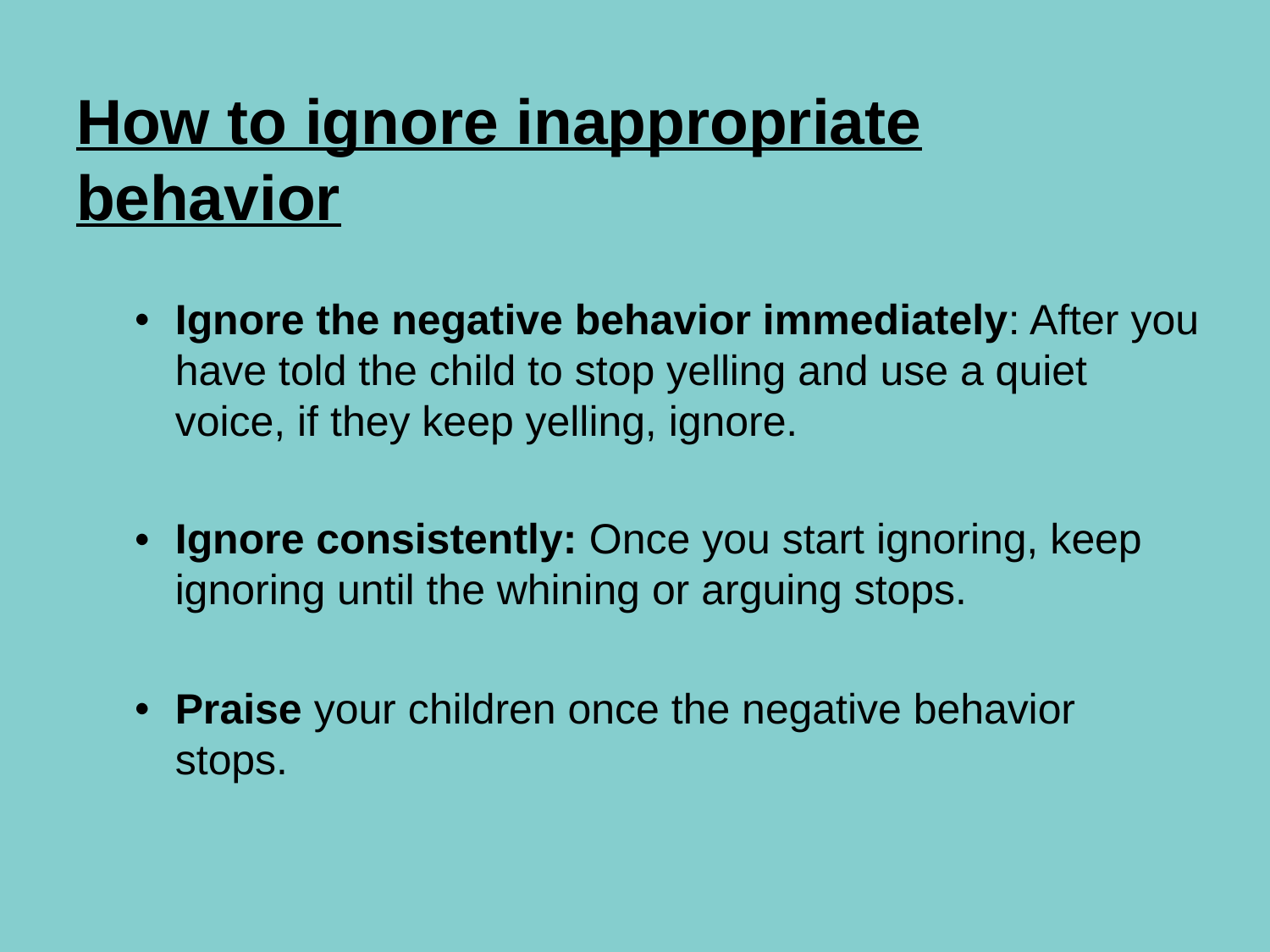

# How to ignore inappropriate behavior
Ignore the negative behavior immediately: After you have told the child to stop yelling and use a quiet voice, if they keep yelling, ignore.

Ignore consistently: Once you start ignoring, keep ignoring until the whining or arguing stops.

Praise your children once the negative behavior stops.